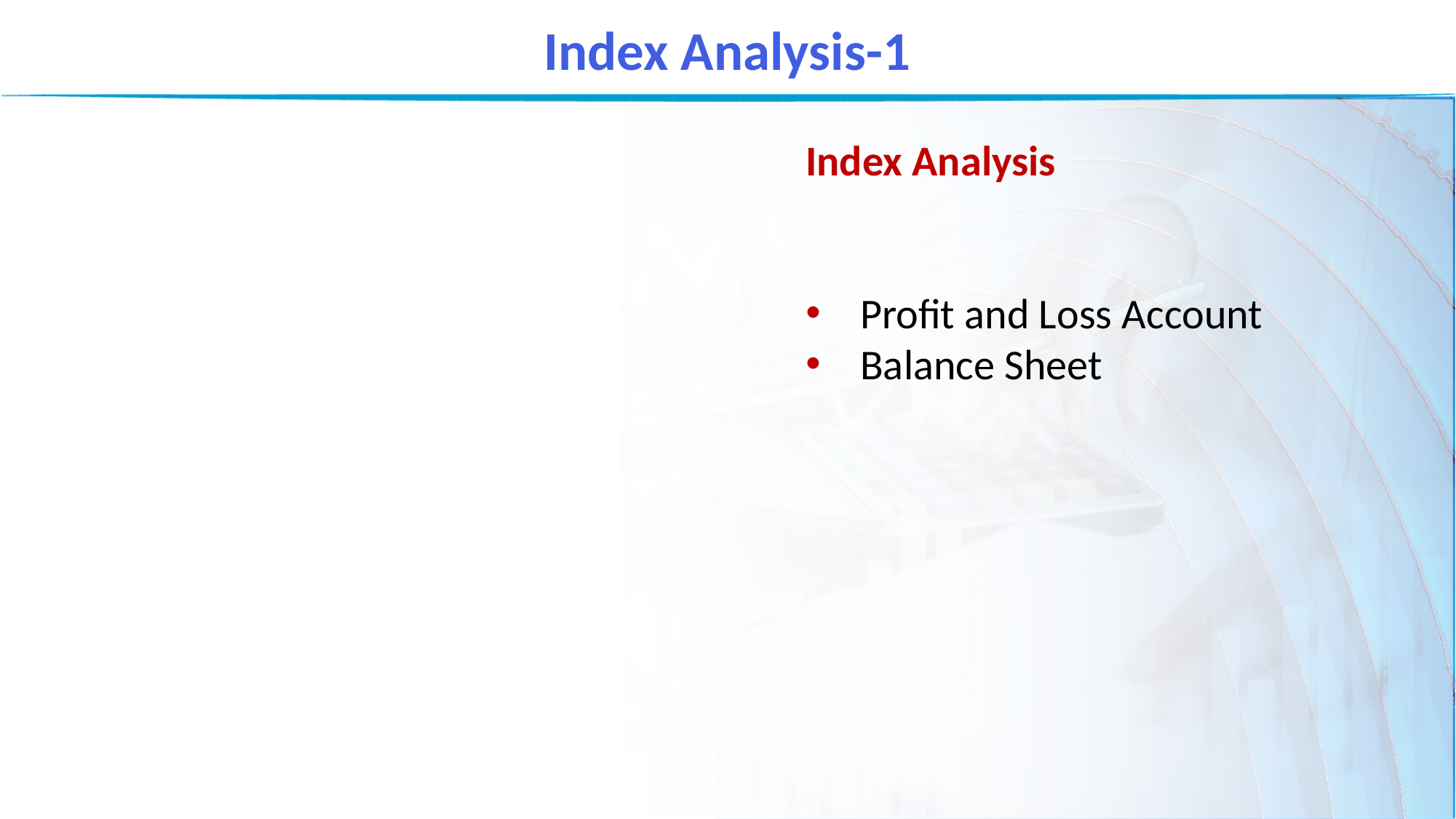

Index Analysis-1
Index Analysis

Profit and Loss Account
Balance Sheet